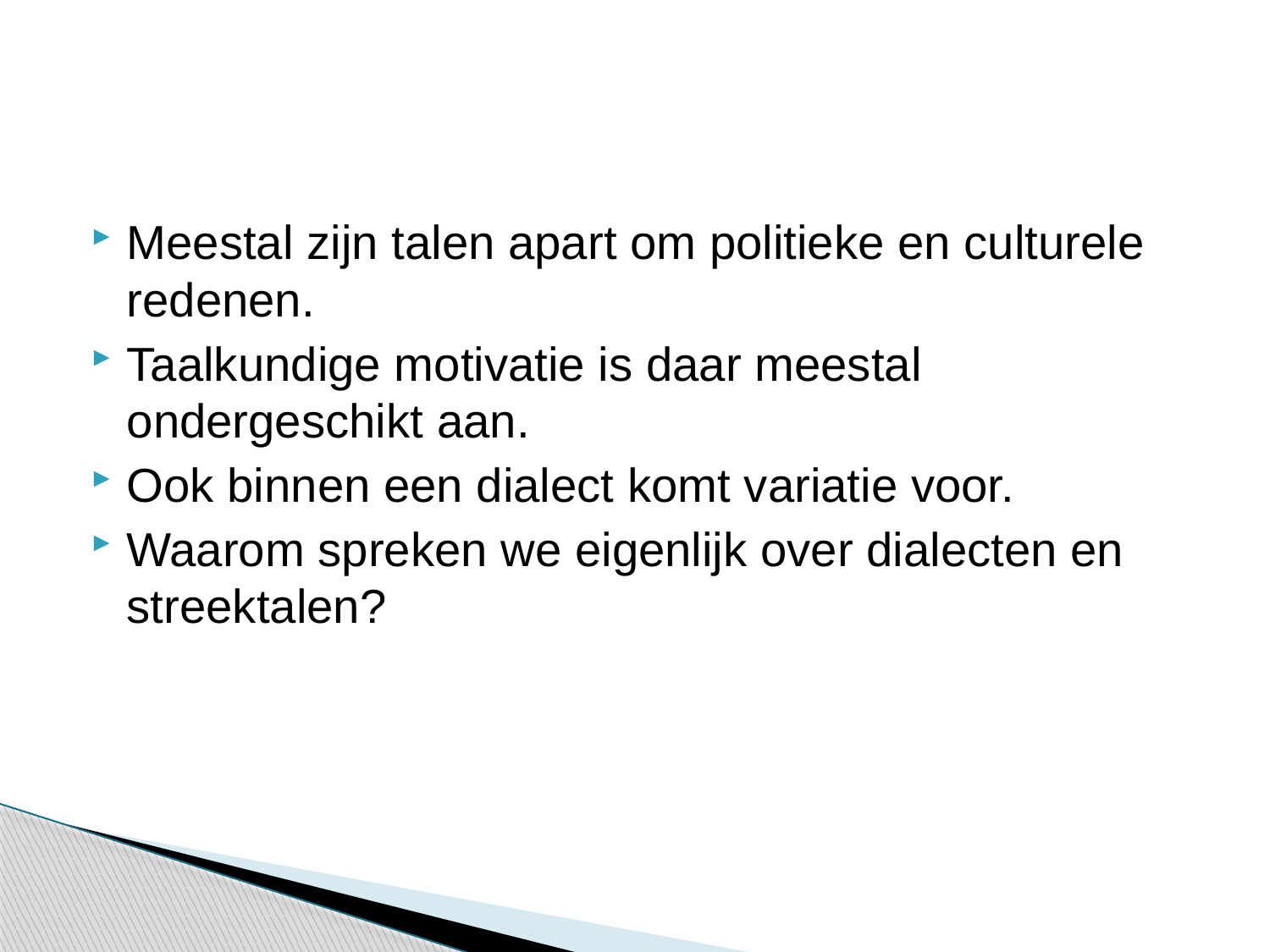

#
Meestal zijn talen apart om politieke en culturele redenen.
Taalkundige motivatie is daar meestal ondergeschikt aan.
Ook binnen een dialect komt variatie voor.
Waarom spreken we eigenlijk over dialecten en streektalen?